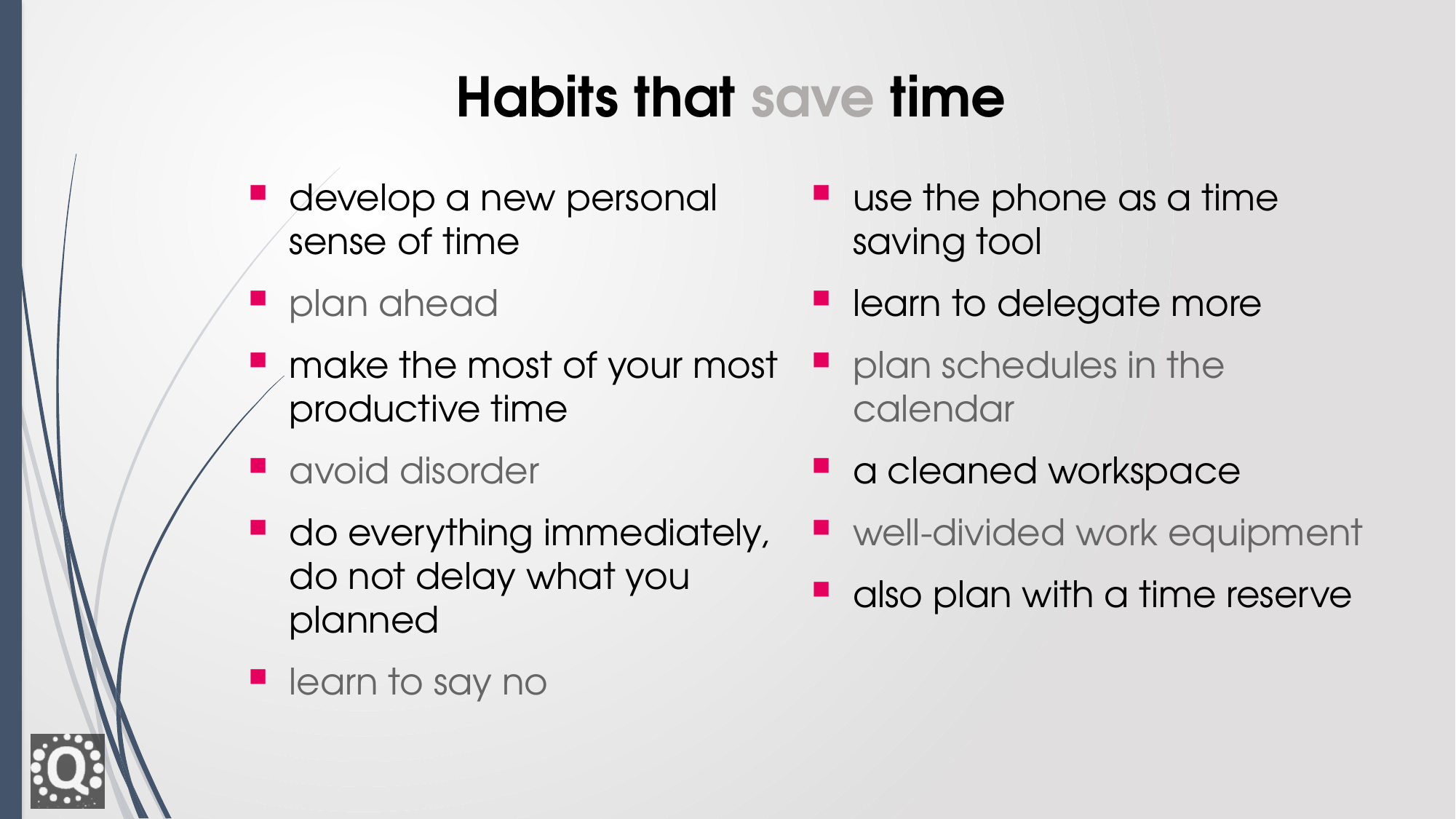

# Habits that save time
develop a new personal sense of time
plan ahead
make the most of your most productive time
avoid disorder
do everything immediately, do not delay what you planned
learn to say no
use the phone as a time saving tool
learn to delegate more
plan schedules in the calendar
a cleaned workspace
well-divided work equipment
also plan with a time reserve